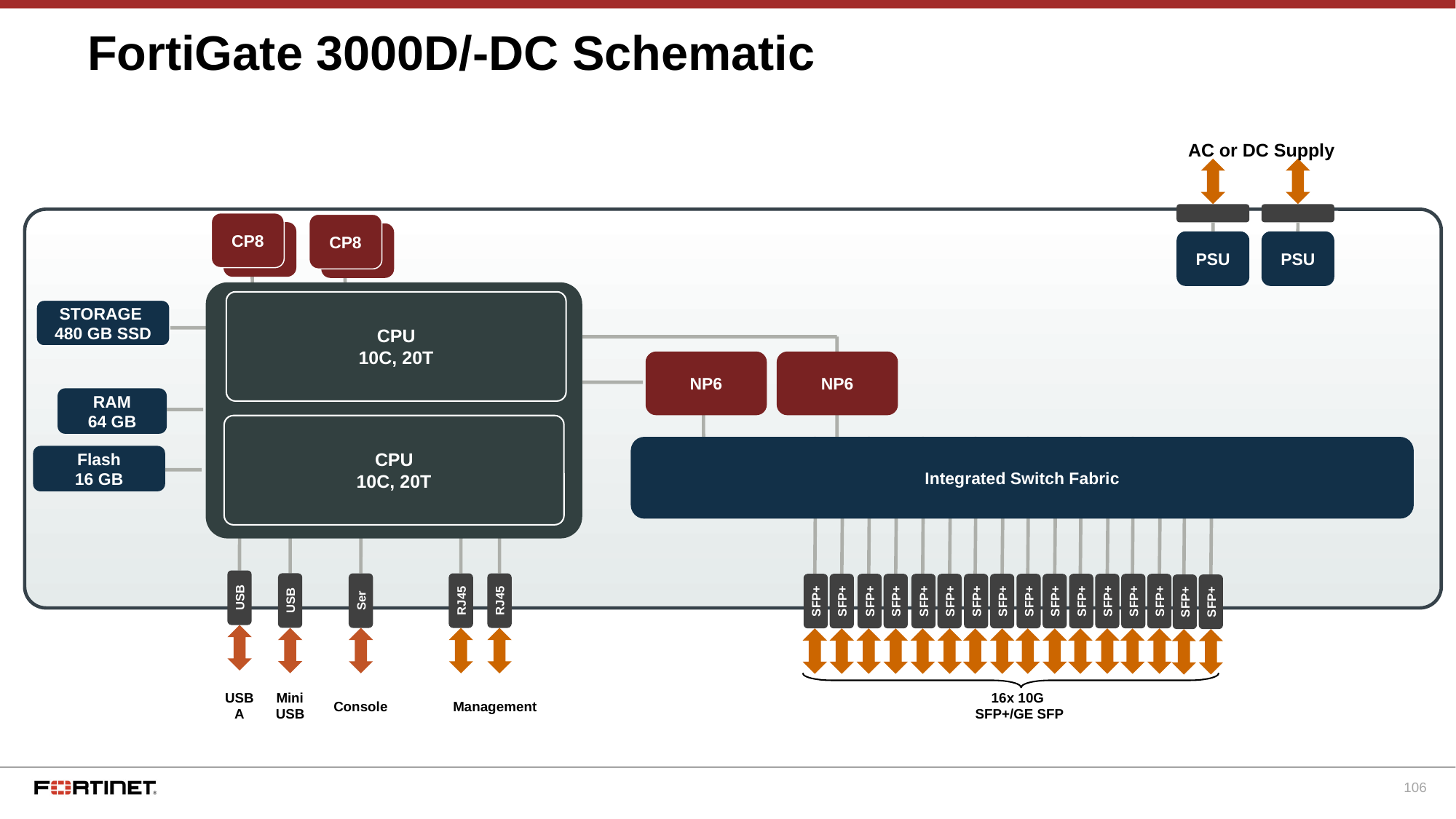

# FortiGate 3000D/-DC Schematic
AC or DC Supply

CP8
CP8
CP8

CP8
PSU
PSU

CPU
10C, 20T
CPU
10C, 20T
STORAGE
480 GB SSD

NP6
NP6

RAM
64 GB
Quad Core
CPU

Integrated Switch Fabric

Flash
16 GB

USB
USB
Ser
RJ45
RJ45
SFP+
SFP+
SFP+
SFP+
SFP+
SFP+
SFP+
SFP+
SFP+
SFP+
SFP+
SFP+
SFP+
SFP+
SFP+
SFP+

USB
A
Mini
USB
16x 10G
SFP+/GE SFP
Console
Management